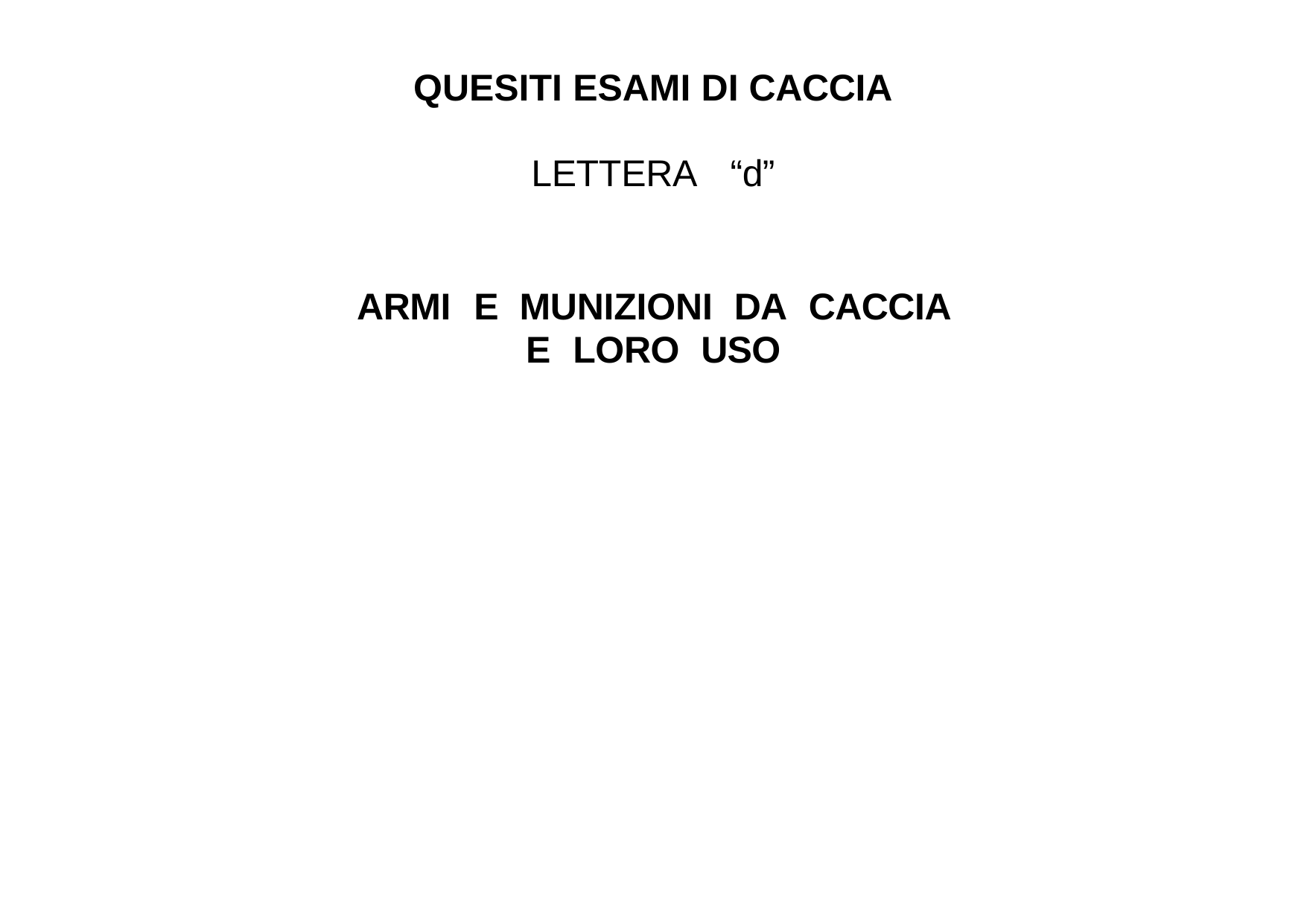

QUESITI ESAMI DI CACCIA
LETTERA	“d”

ARMI	E	MUNIZIONI	DA	CACCIA E	LORO		USO